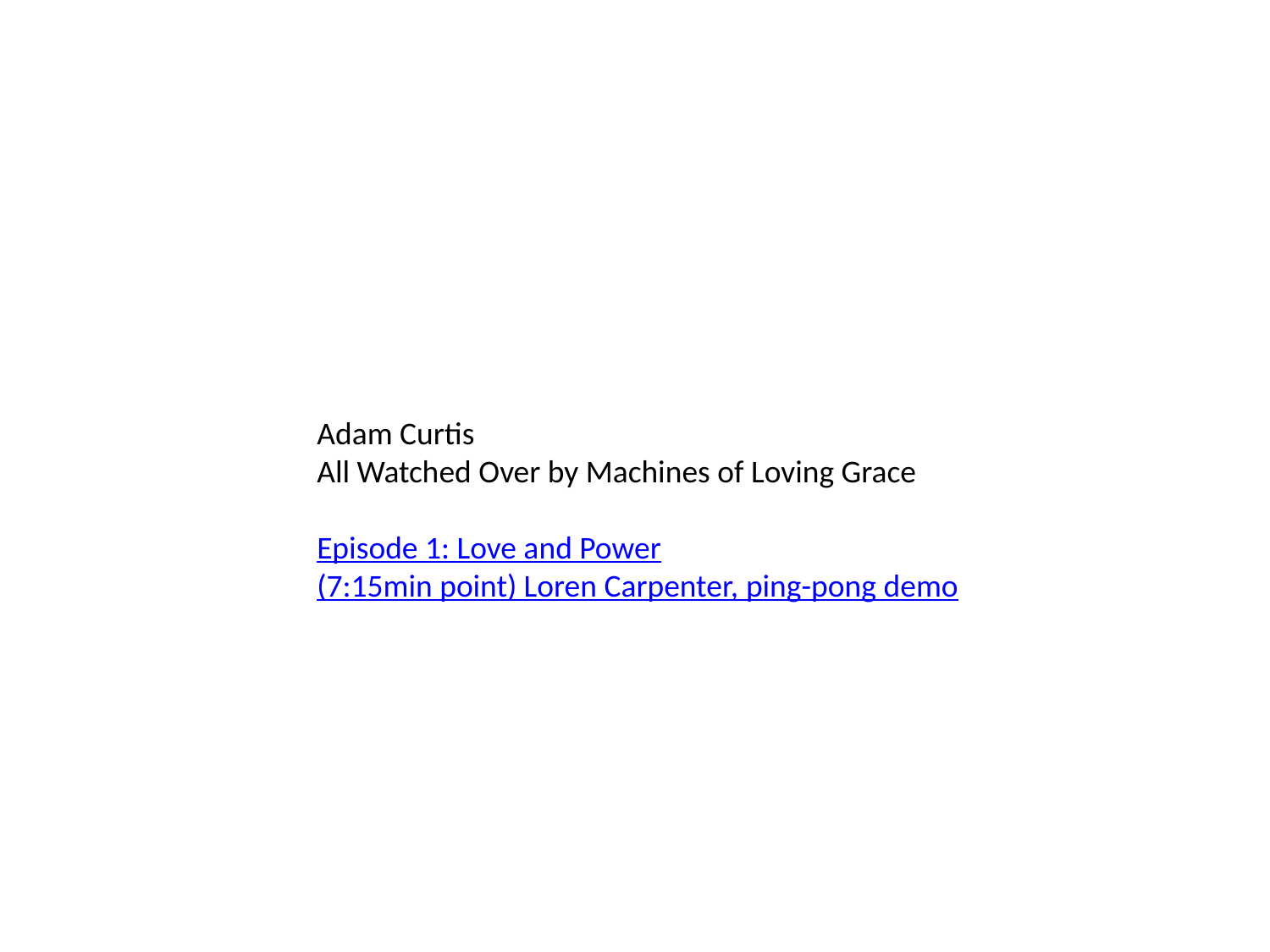

Adam Curtis
All Watched Over by Machines of Loving Grace

Episode 1: Love and Power
(7:15min point) Loren Carpenter, ping-pong demo